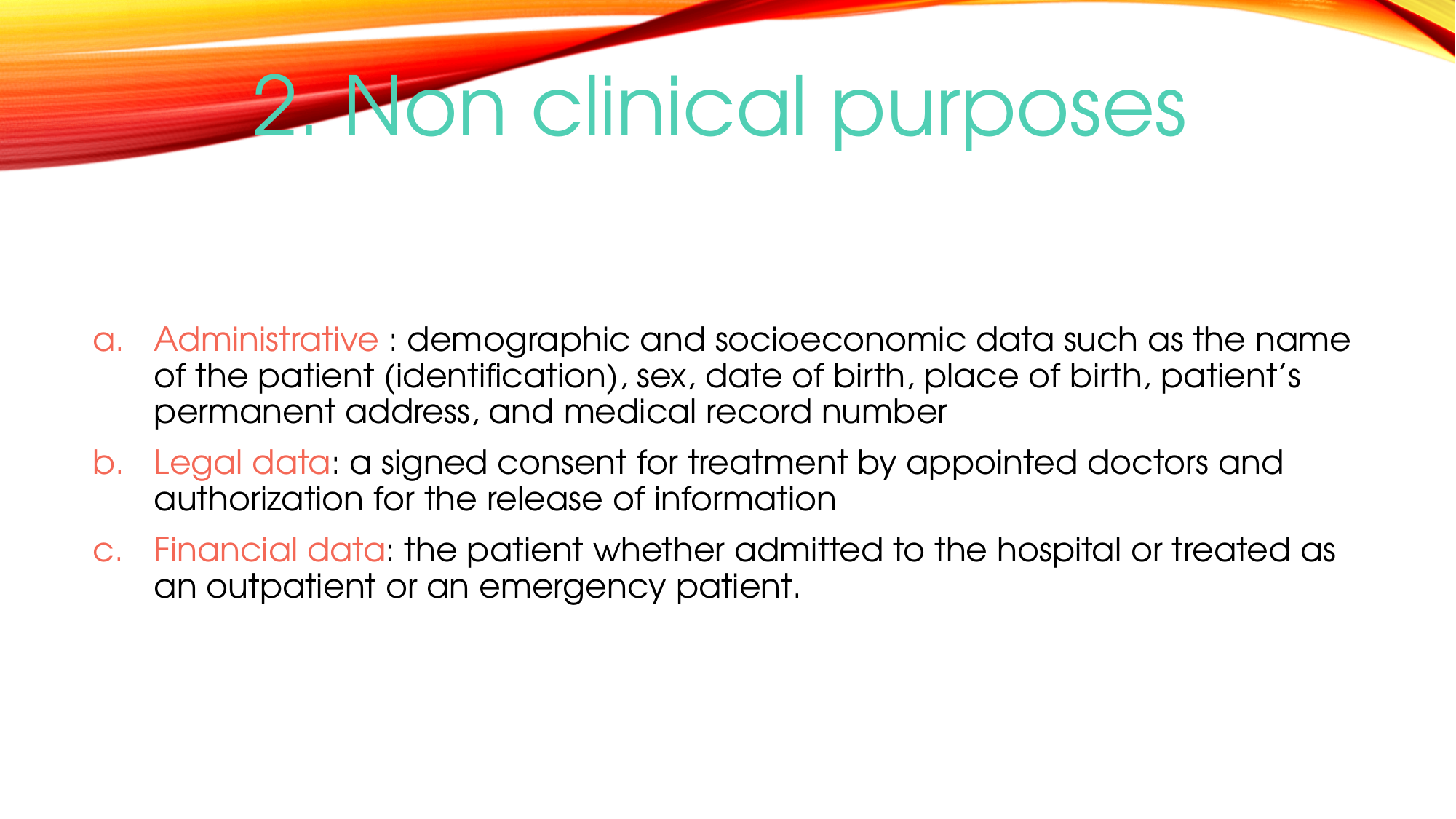

2. Non clinical purposes

Administrative : demographic and socioeconomic data such as the name of the patient (identification), sex, date of birth, place of birth, patient’s permanent address, and medical record number
Legal data: a signed consent for treatment by appointed doctors and authorization for the release of information
Financial data: the patient whether admitted to the hospital or treated as an outpatient or an emergency patient.